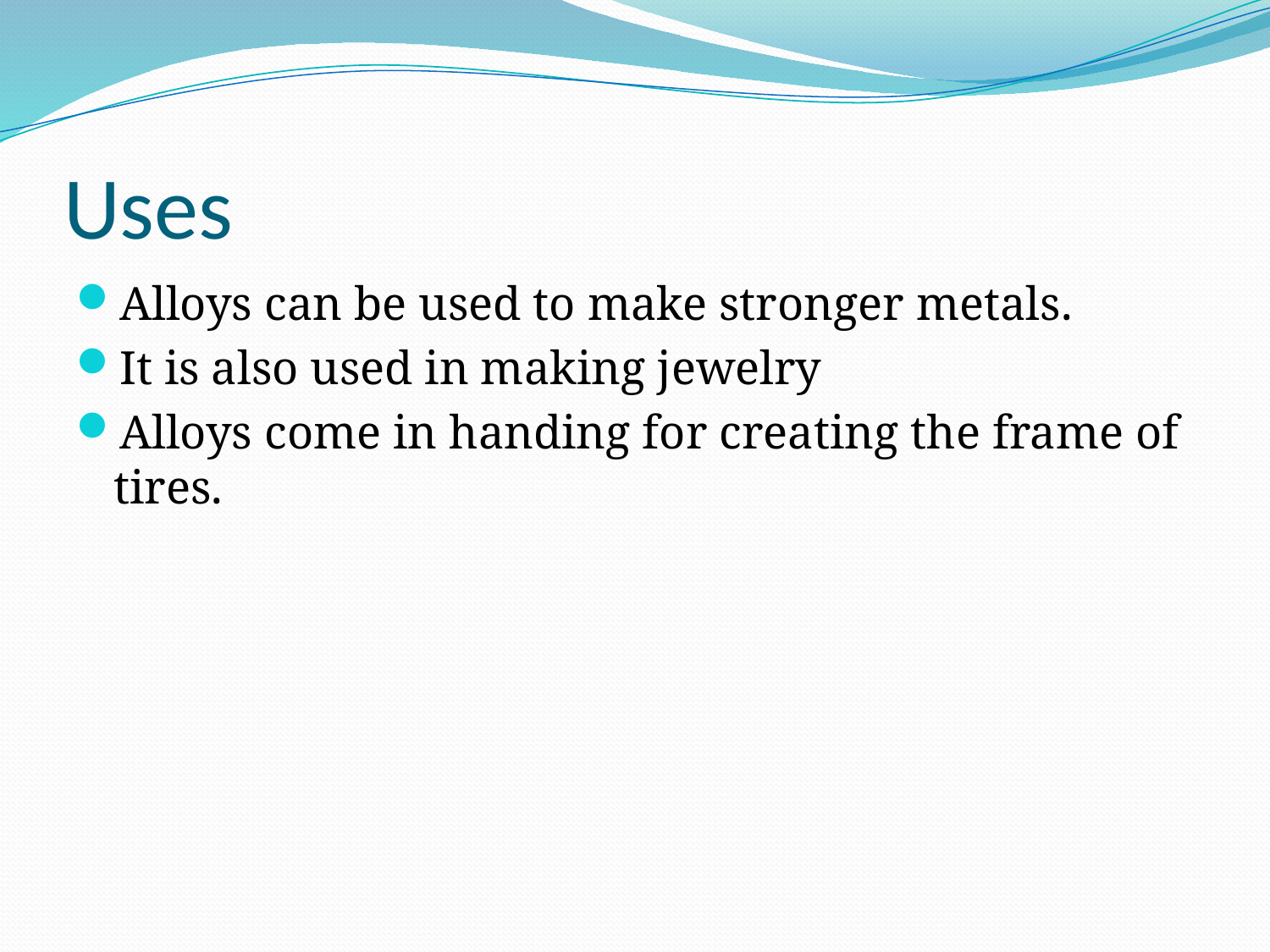

# Uses
Alloys can be used to make stronger metals.
It is also used in making jewelry
Alloys come in handing for creating the frame of tires.